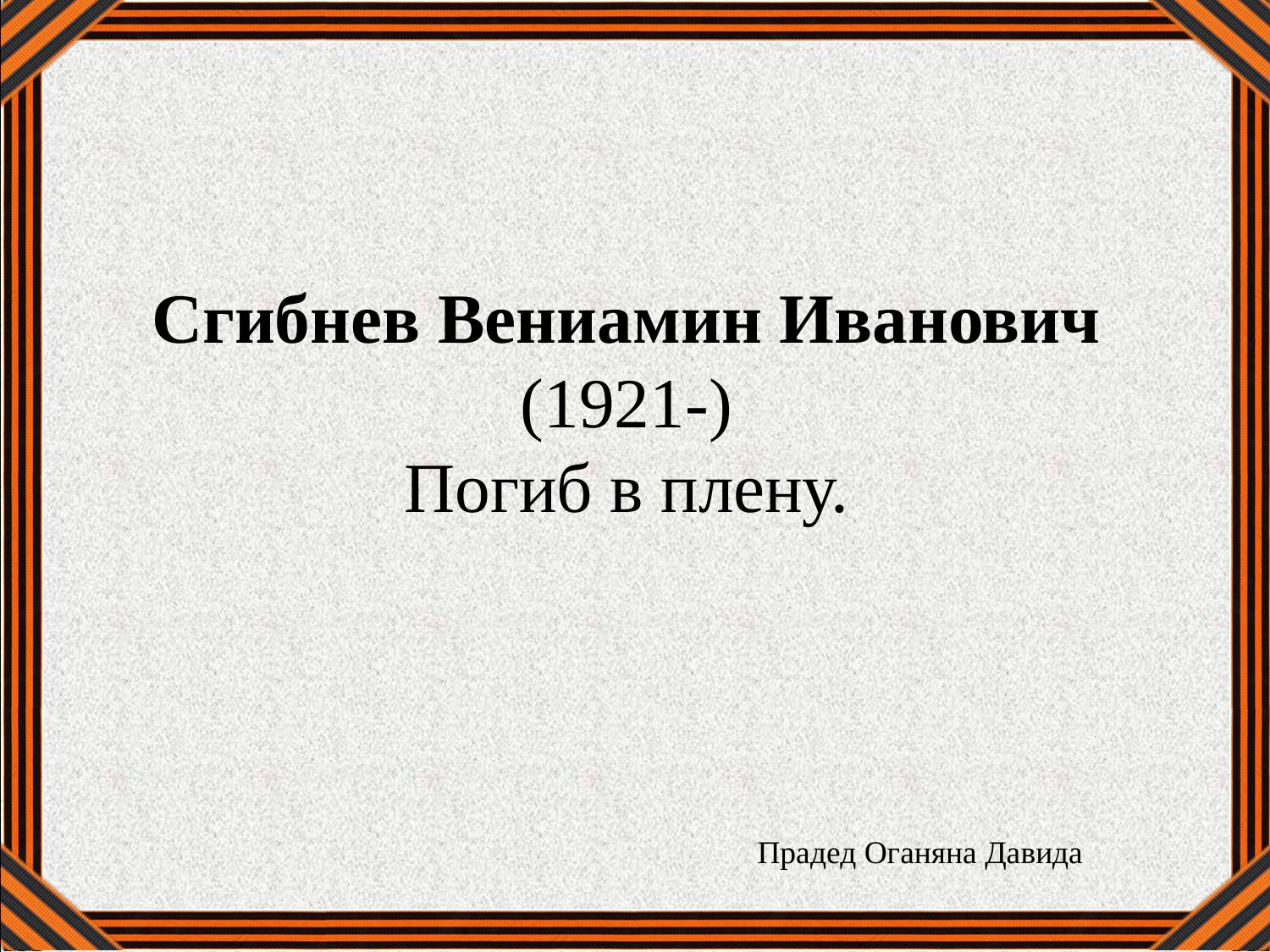

Сгибнев Вениамин Иванович
(1921-)
Погиб в плену.
Прадед Оганяна Давида